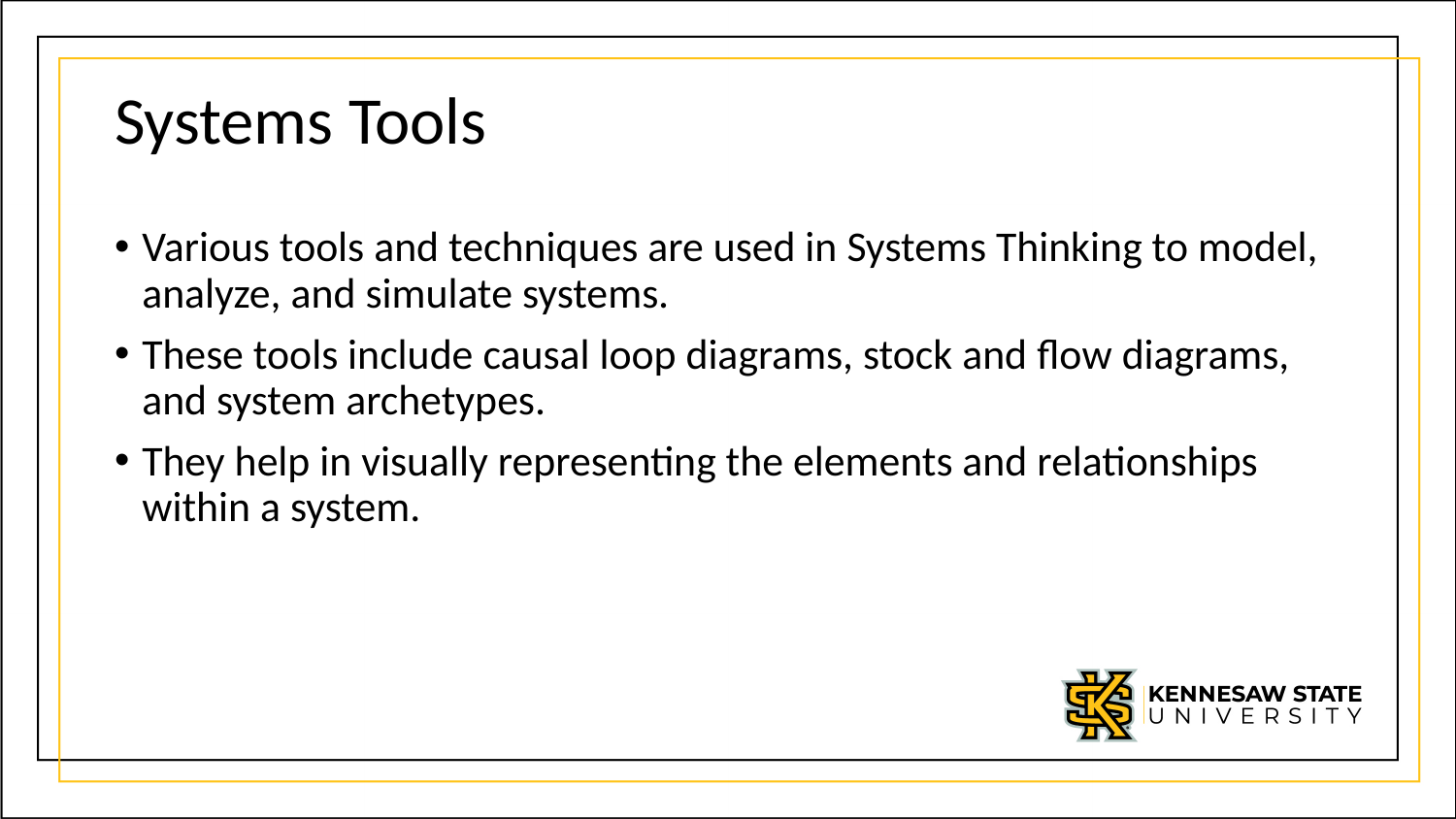

# Systems Tools
Various tools and techniques are used in Systems Thinking to model, analyze, and simulate systems.
These tools include causal loop diagrams, stock and flow diagrams, and system archetypes.
They help in visually representing the elements and relationships within a system.